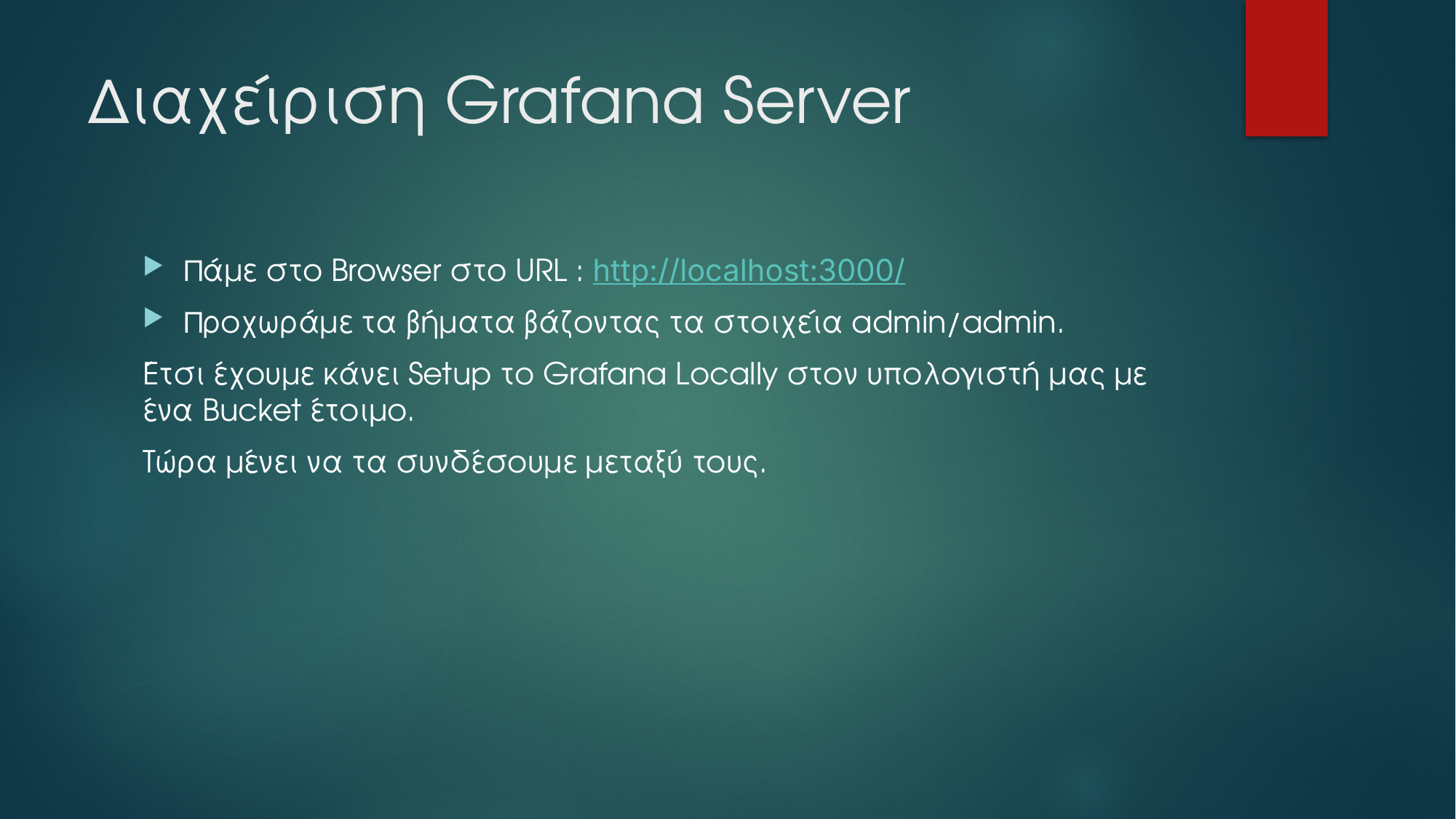

# Διαχείριση Grafana Server
Πάμε στο Browser στο URL : http://localhost:3000/
Προχωράμε τα βήματα βάζοντας τα στοιχεία admin/admin.
Έτσι έχουμε κάνει Setup το Grafana Locally στον υπολογιστή μας με ένα Bucket έτοιμο.
Τώρα μένει να τα συνδέσουμε μεταξύ τους.